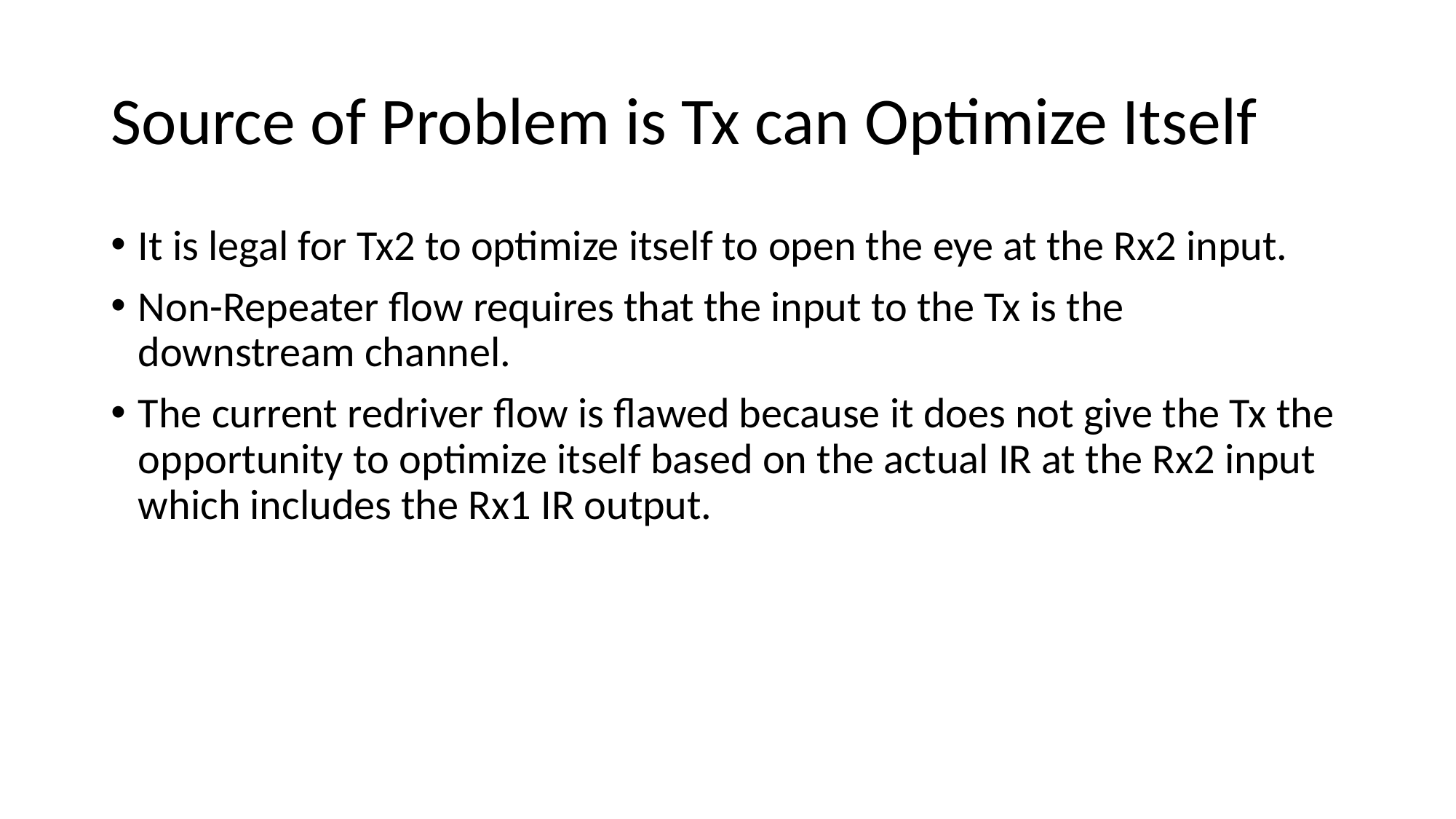

# Source of Problem is Tx can Optimize Itself
It is legal for Tx2 to optimize itself to open the eye at the Rx2 input.
Non-Repeater flow requires that the input to the Tx is the downstream channel.
The current redriver flow is flawed because it does not give the Tx the opportunity to optimize itself based on the actual IR at the Rx2 input which includes the Rx1 IR output.